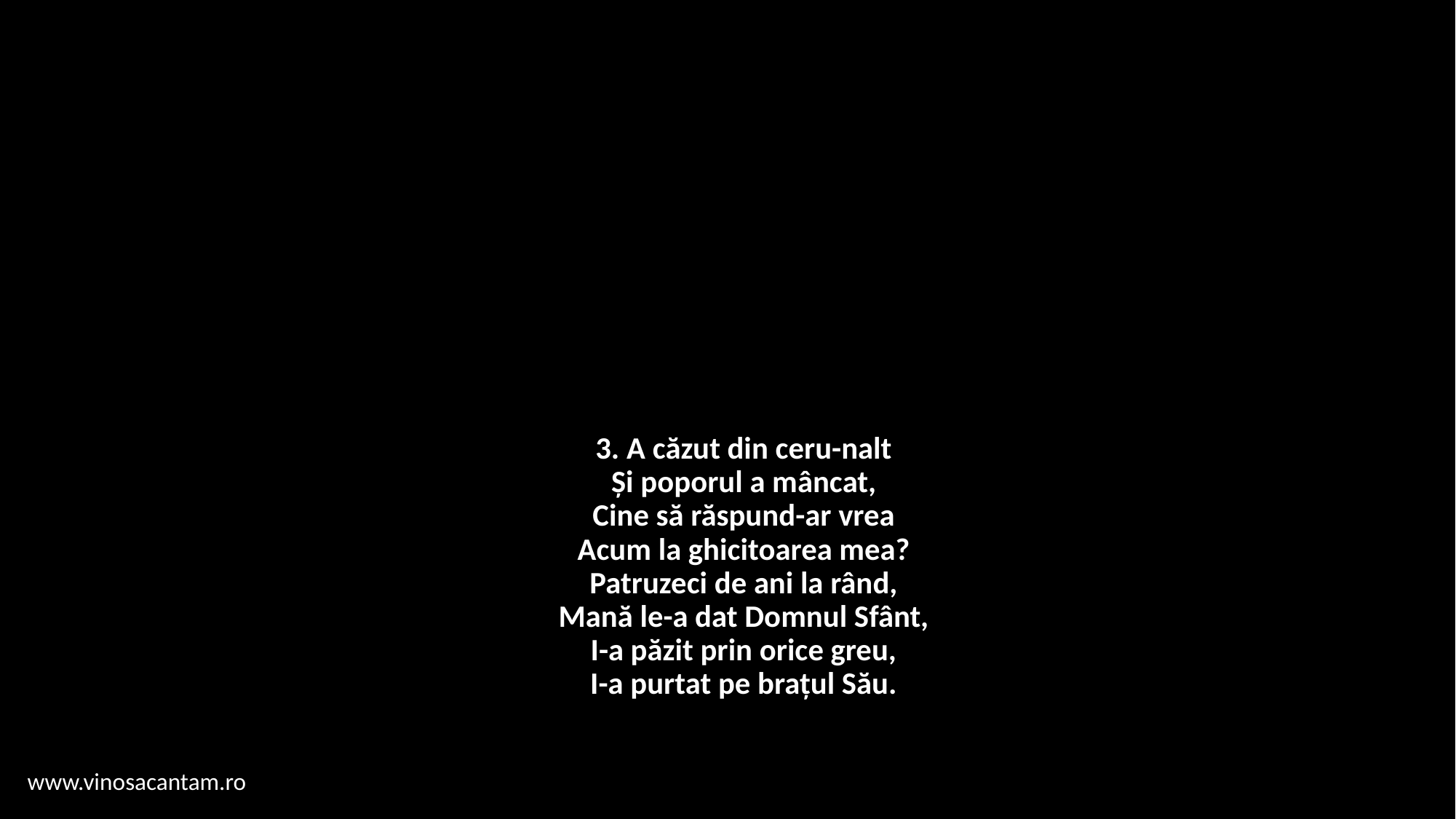

# 3. A căzut din ceru-nalt Și poporul a mâncat, Cine să răspund-ar vrea Acum la ghicitoarea mea? Patruzeci de ani la rând, Mană le-a dat Domnul Sfânt, I-a păzit prin orice greu, I-a purtat pe brațul Său.
www.vinosacantam.ro